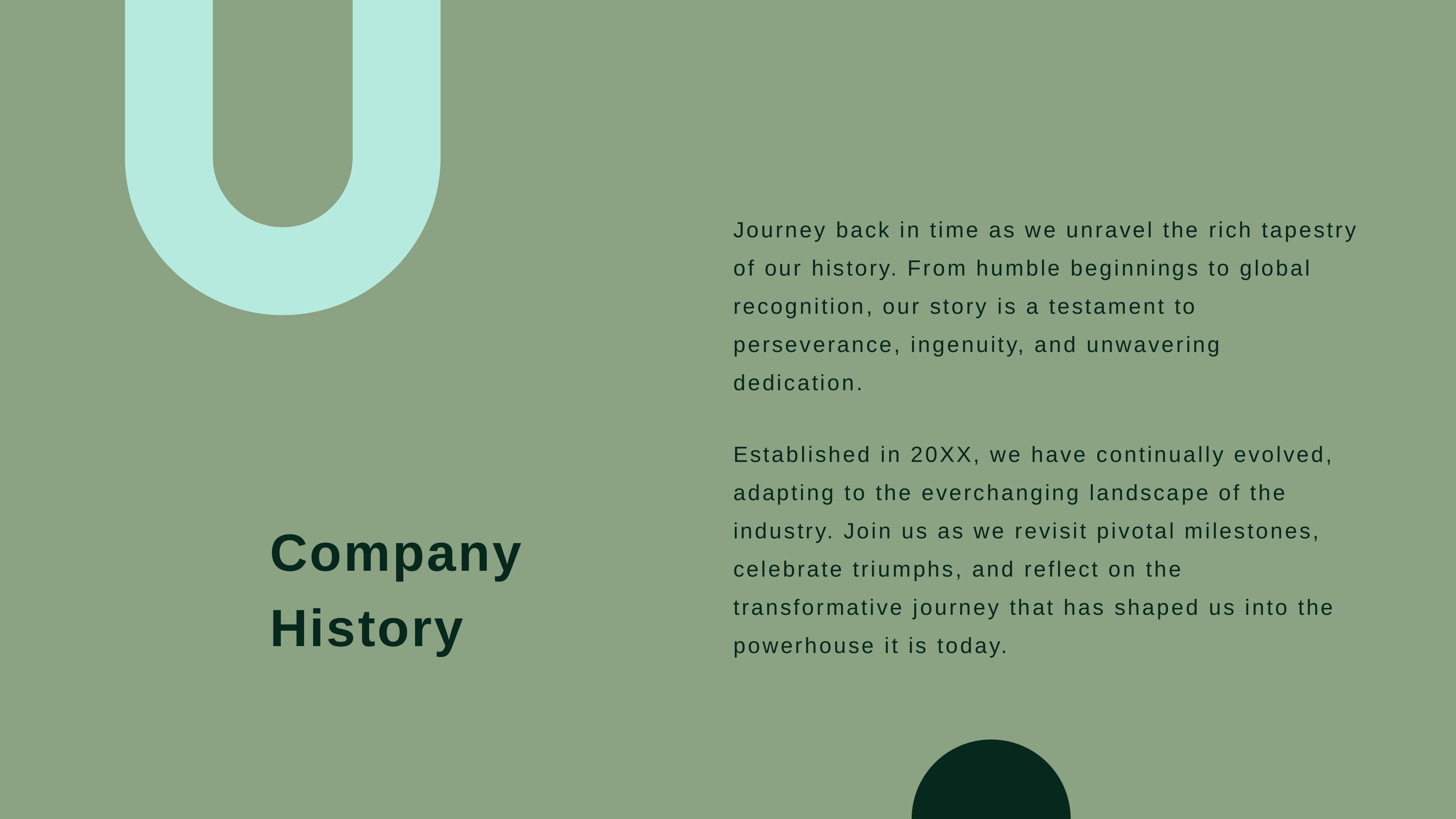

Journey back in time as we unravel the rich tapestry of our history. From humble beginnings to global recognition, our story is a testament to perseverance, ingenuity, and unwavering dedication.
Established in 20XX, we have continually evolved, adapting to the everchanging landscape of the industry. Join us as we revisit pivotal milestones, celebrate triumphs, and reflect on the transformative journey that has shaped us into the powerhouse it is today.
Company History